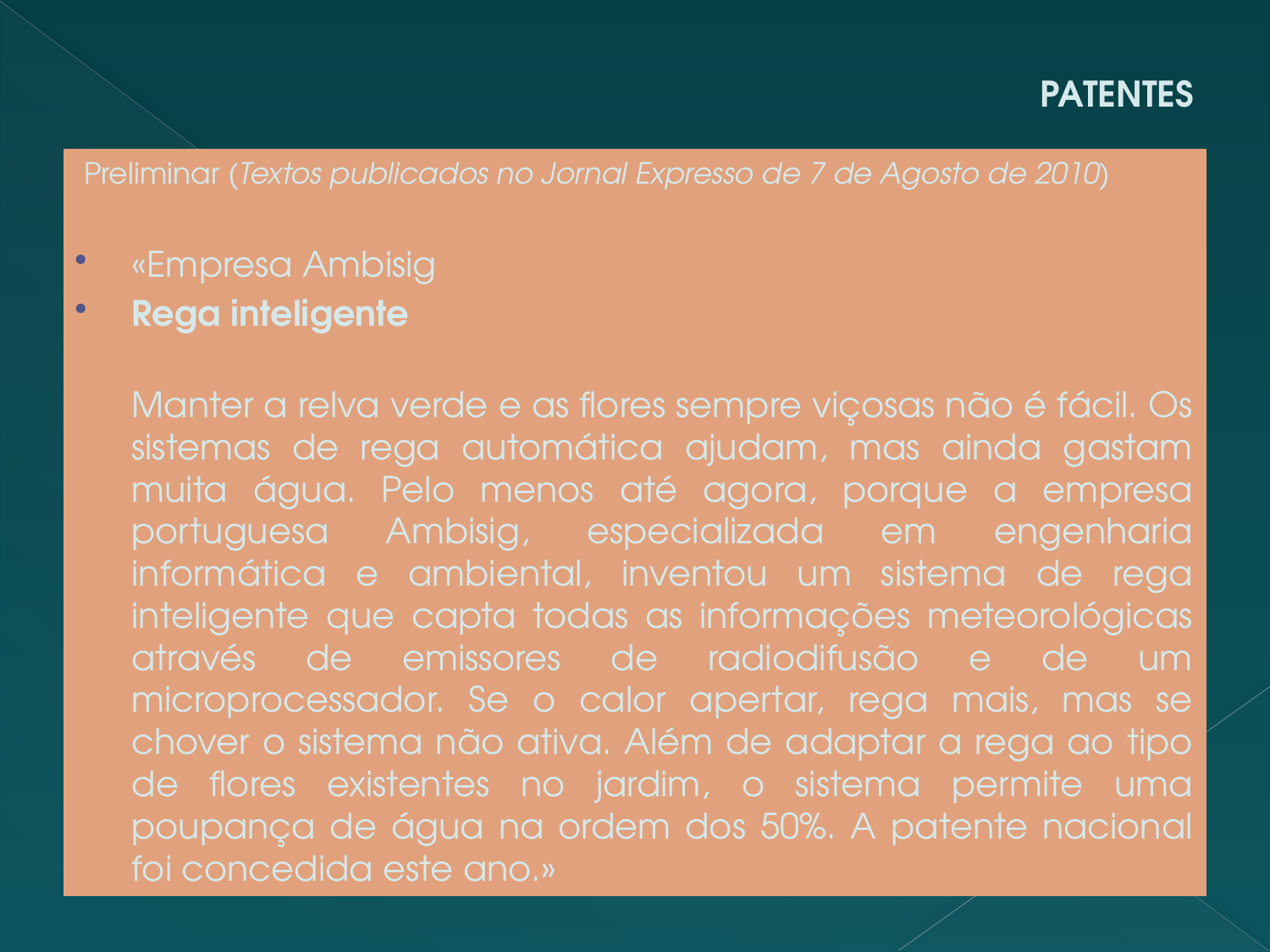

# PATENTES
Preliminar (Textos publicados no Jornal Expresso de 7 de Agosto de 2010)

«Empresa Ambisig
Rega inteligente
Manter a relva verde e as flores sempre viçosas não é fácil. Os sistemas de rega automática ajudam, mas ainda gastam muita água. Pelo menos até agora, porque a empresa portuguesa Ambisig, especializada em engenharia informática e ambiental, inventou um sistema de rega inteligente que capta todas as informações meteorológicas através de emissores de radiodifusão e de um microprocessador. Se o calor apertar, rega mais, mas se chover o sistema não ativa. Além de adaptar a rega ao tipo de flores existentes no jardim, o sistema permite uma poupança de água na ordem dos 50%. A patente nacional foi concedida este ano.»